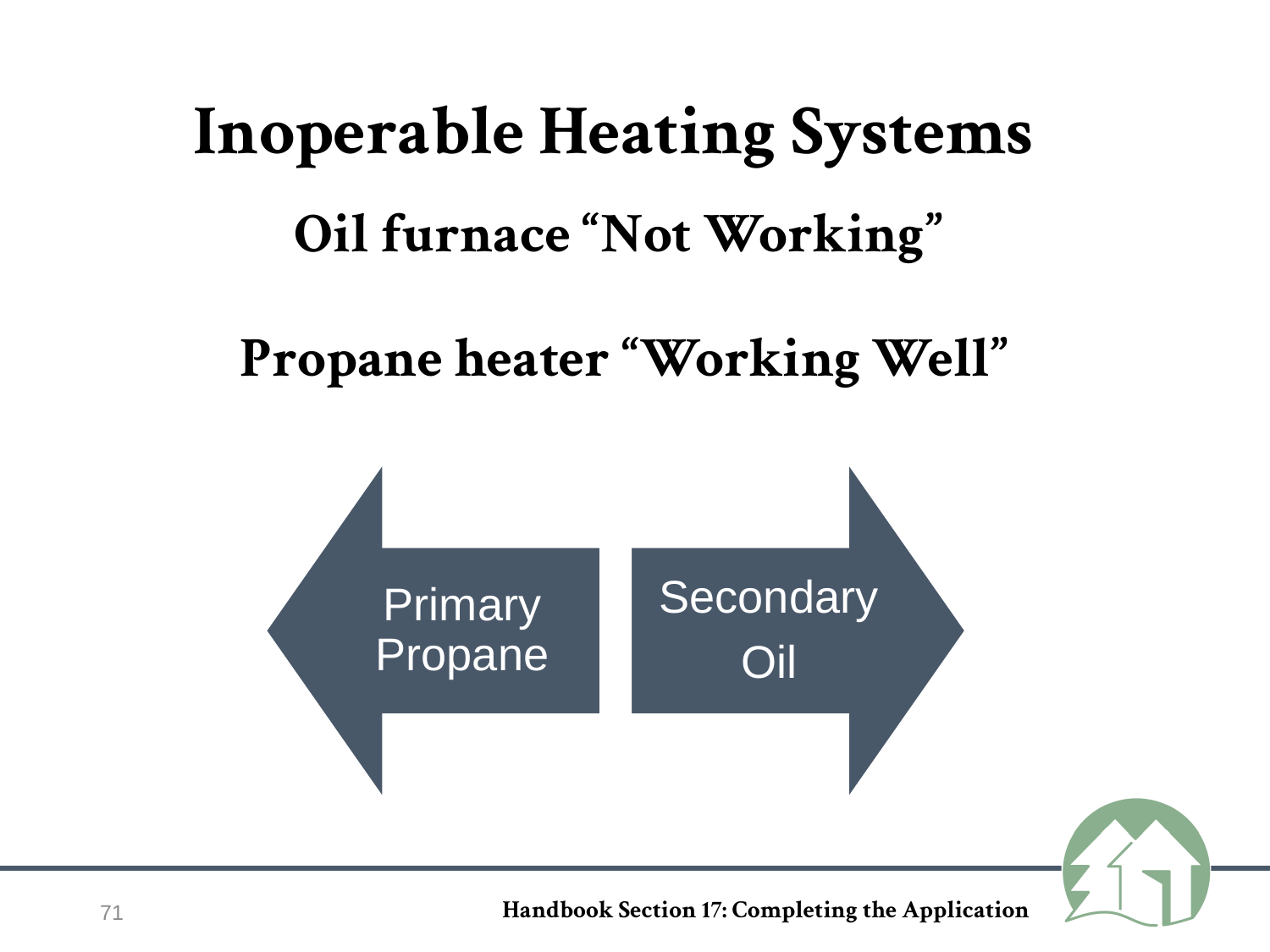

Inoperable Heating Systems
Oil furnace “Not Working”
Propane heater “Working Well”
Primary Propane
Secondary
Oil
71
Handbook Section 17: Completing the Application